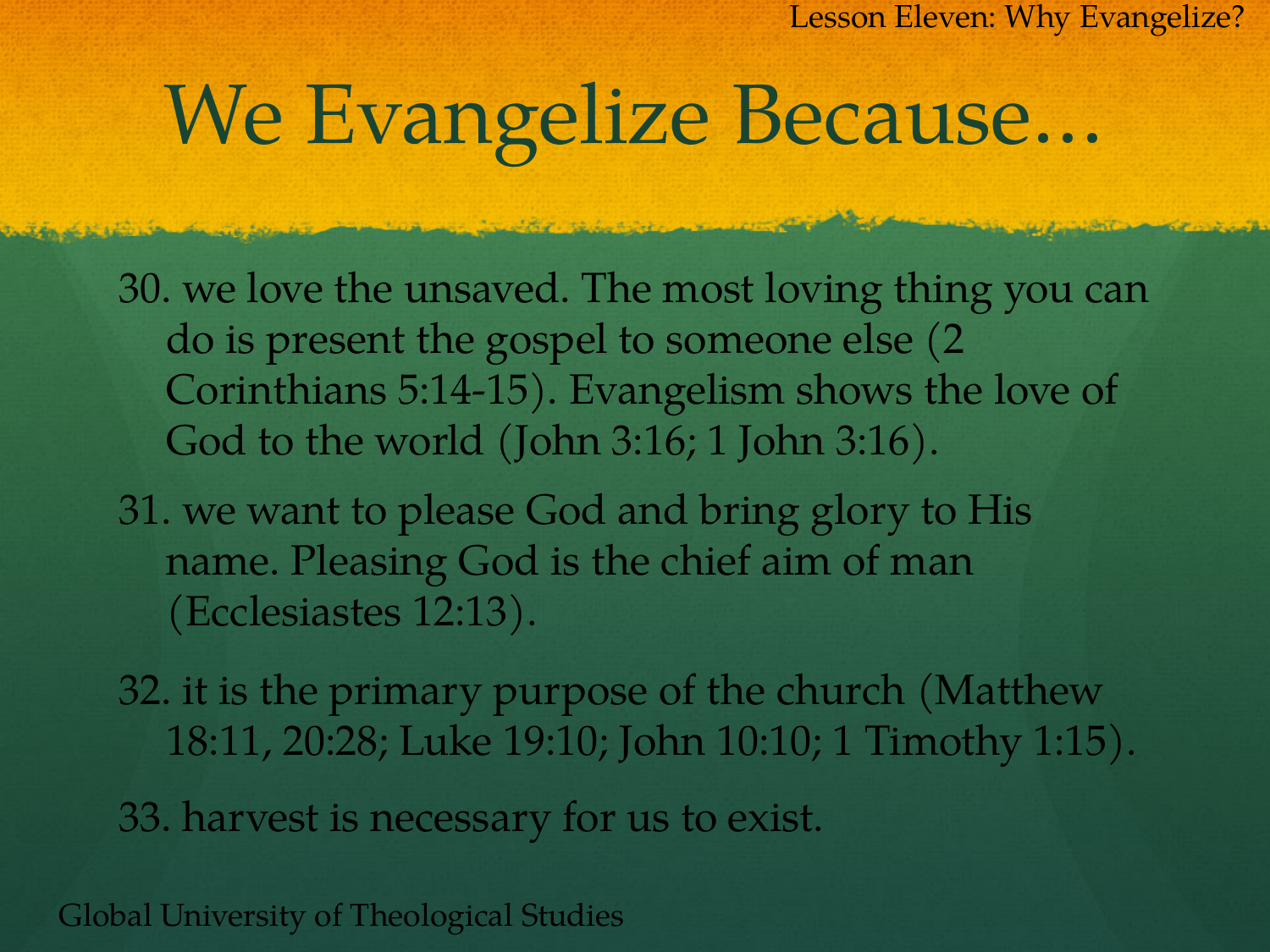

Lesson Eleven: Why Evangelize?

# We Evangelize Because…
30. we love the unsaved. The most loving thing you can do is present the gospel to someone else (2 Corinthians 5:14-15). Evangelism shows the love of God to the world (John 3:16; 1 John 3:16).

31. we want to please God and bring glory to His name. Pleasing God is the chief aim of man (Ecclesiastes 12:13).
32. it is the primary purpose of the church (Matthew 18:11, 20:28; Luke 19:10; John 10:10; 1 Timothy 1:15).
33. harvest is necessary for us to exist.
Global University of Theological Studies